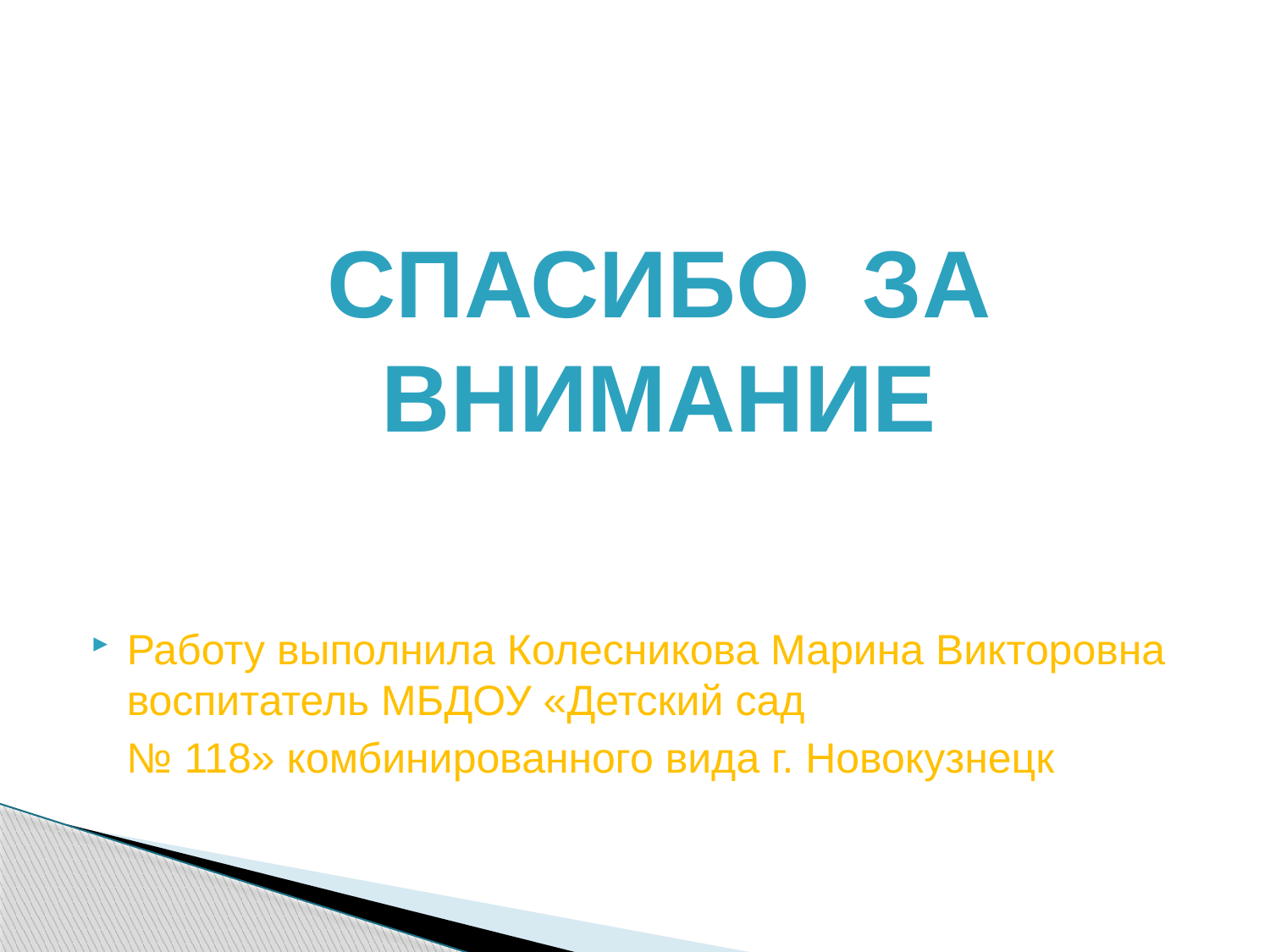

СПАСИБО  ЗА  ВНИМАНИЕ
Работу выполнила Колесникова Марина Викторовна воспитатель МБДОУ «Детский сад
   № 118» комбинированного вида г. Новокузнецк